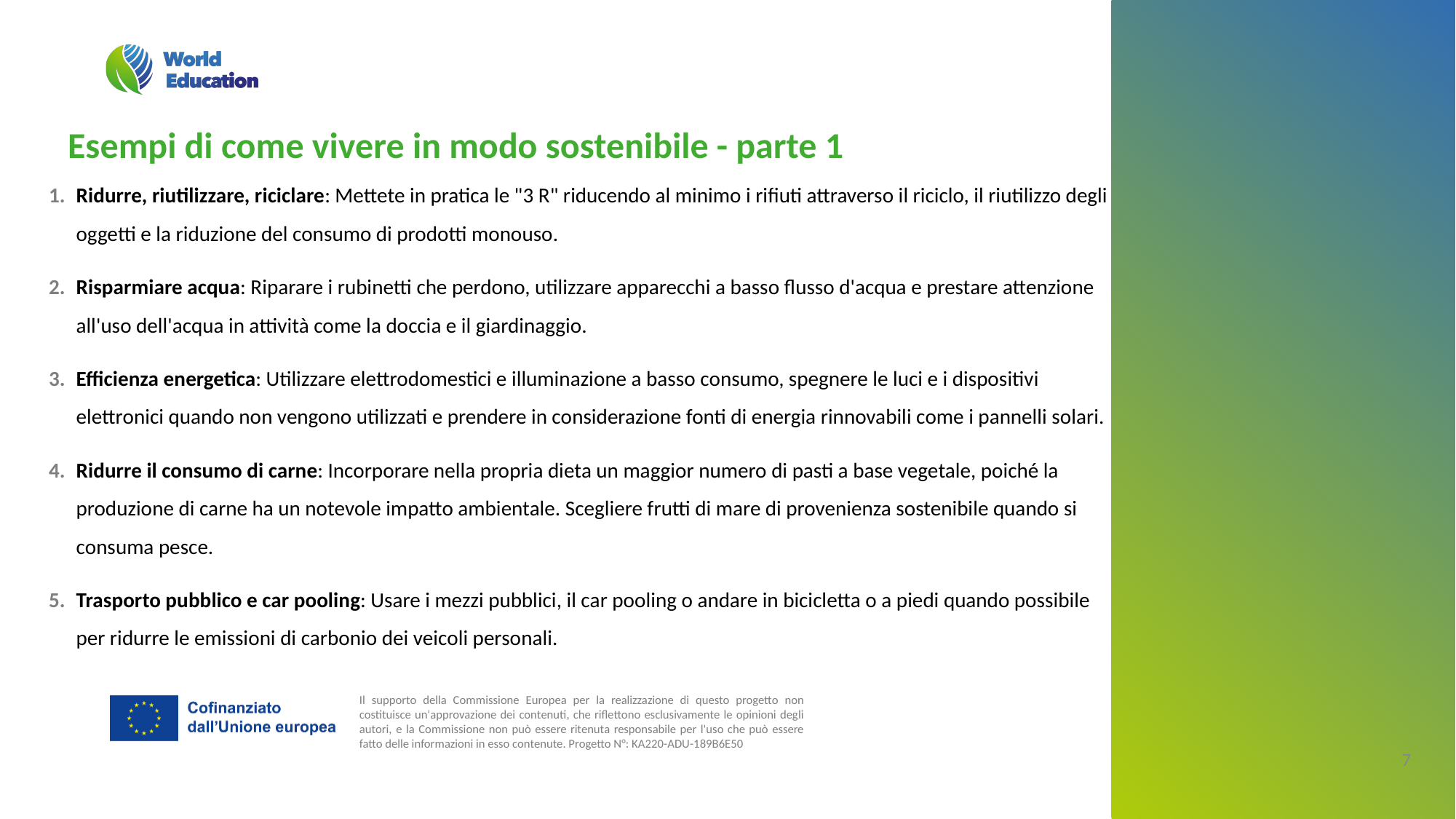

Esempi di come vivere in modo sostenibile - parte 1
Ridurre, riutilizzare, riciclare: Mettete in pratica le "3 R" riducendo al minimo i rifiuti attraverso il riciclo, il riutilizzo degli oggetti e la riduzione del consumo di prodotti monouso.
Risparmiare acqua: Riparare i rubinetti che perdono, utilizzare apparecchi a basso flusso d'acqua e prestare attenzione all'uso dell'acqua in attività come la doccia e il giardinaggio.
Efficienza energetica: Utilizzare elettrodomestici e illuminazione a basso consumo, spegnere le luci e i dispositivi elettronici quando non vengono utilizzati e prendere in considerazione fonti di energia rinnovabili come i pannelli solari.
Ridurre il consumo di carne: Incorporare nella propria dieta un maggior numero di pasti a base vegetale, poiché la produzione di carne ha un notevole impatto ambientale. Scegliere frutti di mare di provenienza sostenibile quando si consuma pesce.
Trasporto pubblico e car pooling: Usare i mezzi pubblici, il car pooling o andare in bicicletta o a piedi quando possibile per ridurre le emissioni di carbonio dei veicoli personali.
7